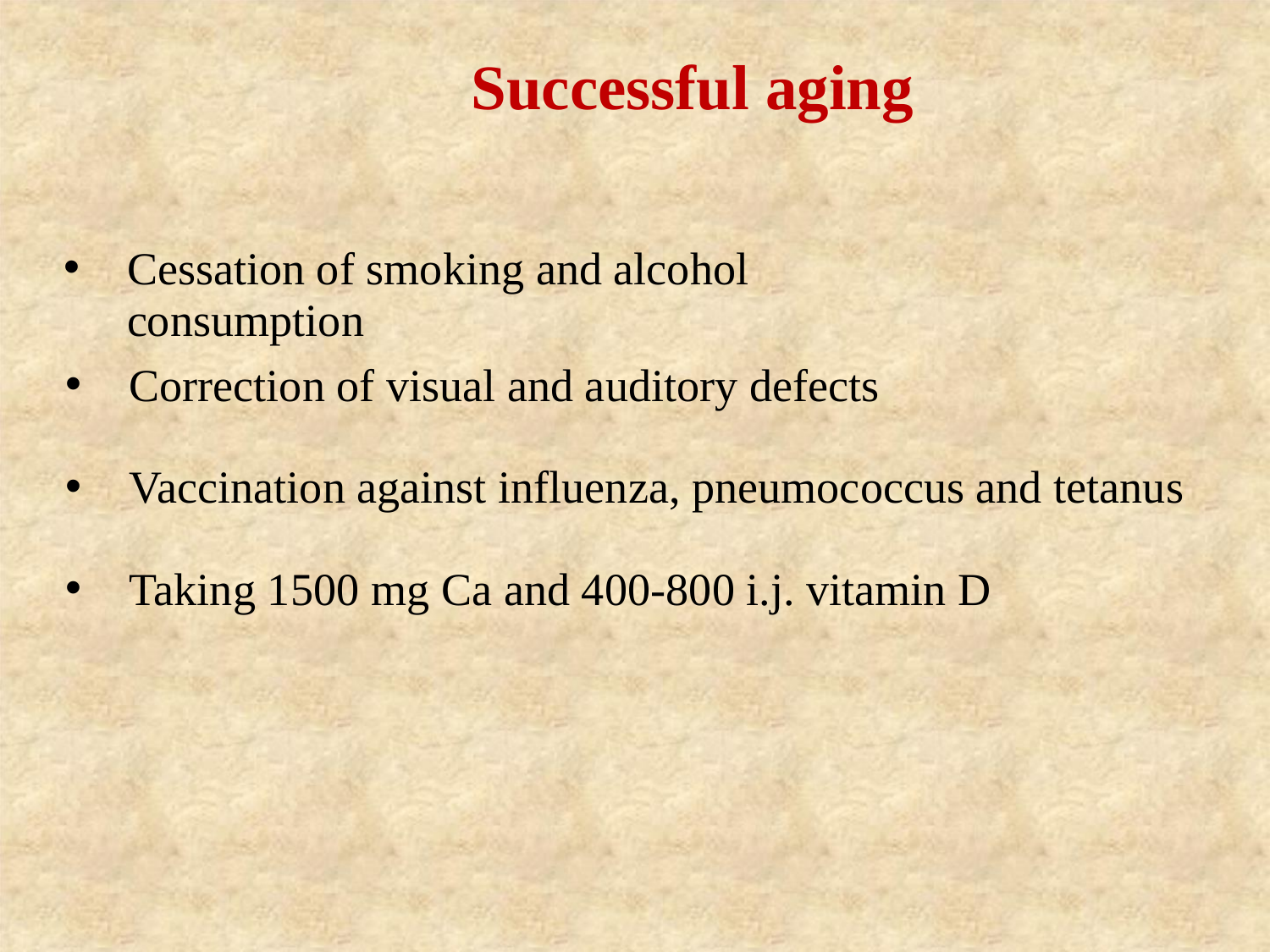

Successful aging
Cessation of smoking and alcohol consumption
Correction of visual and auditory defects

Vaccination against influenza, pneumococcus and tetanus

Taking 1500 mg Ca and 400-800 i.j. vitamin D